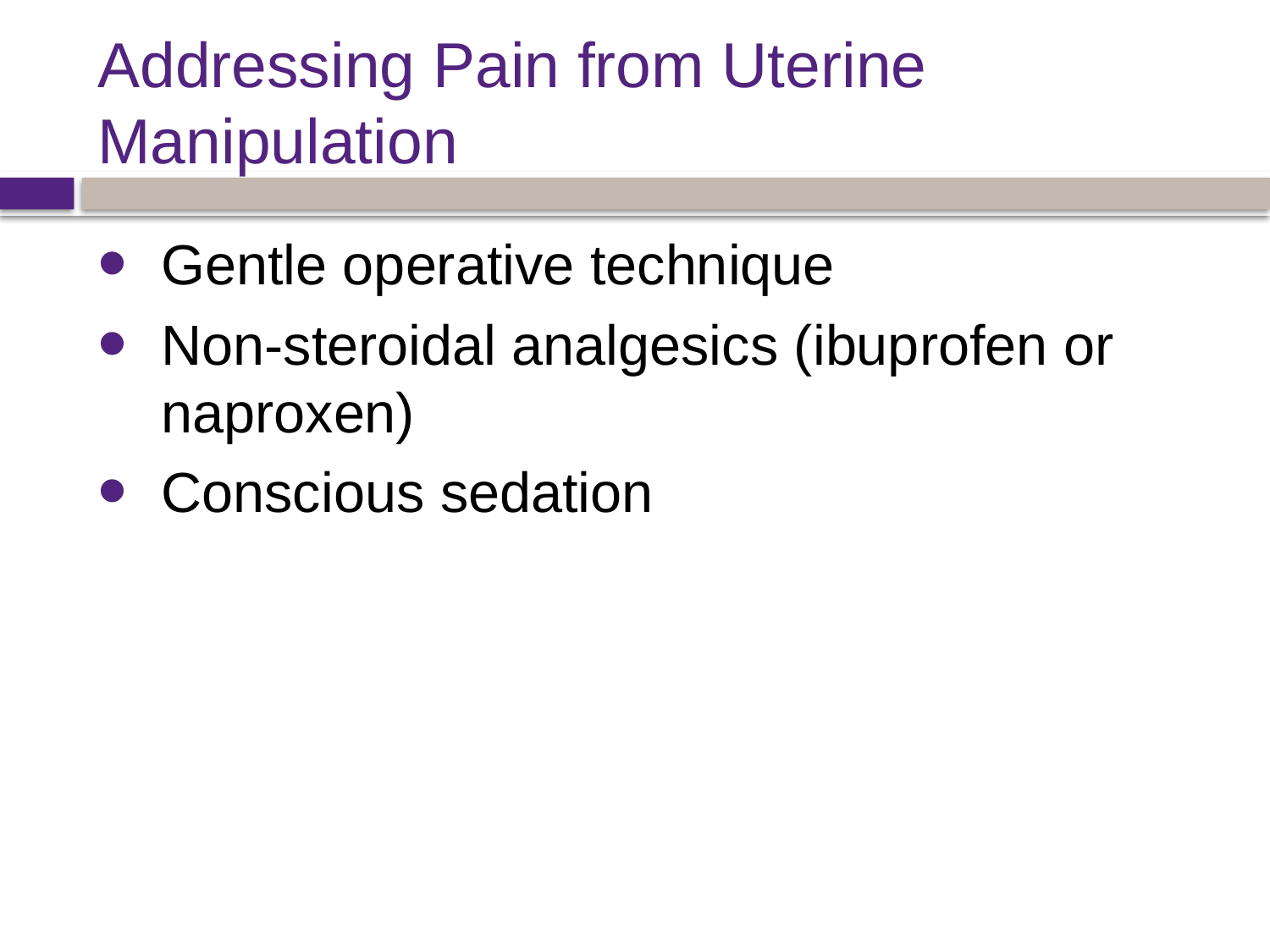

# Addressing Pain from Uterine Manipulation
Gentle operative technique
Non-steroidal analgesics (ibuprofen or naproxen)
Conscious sedation